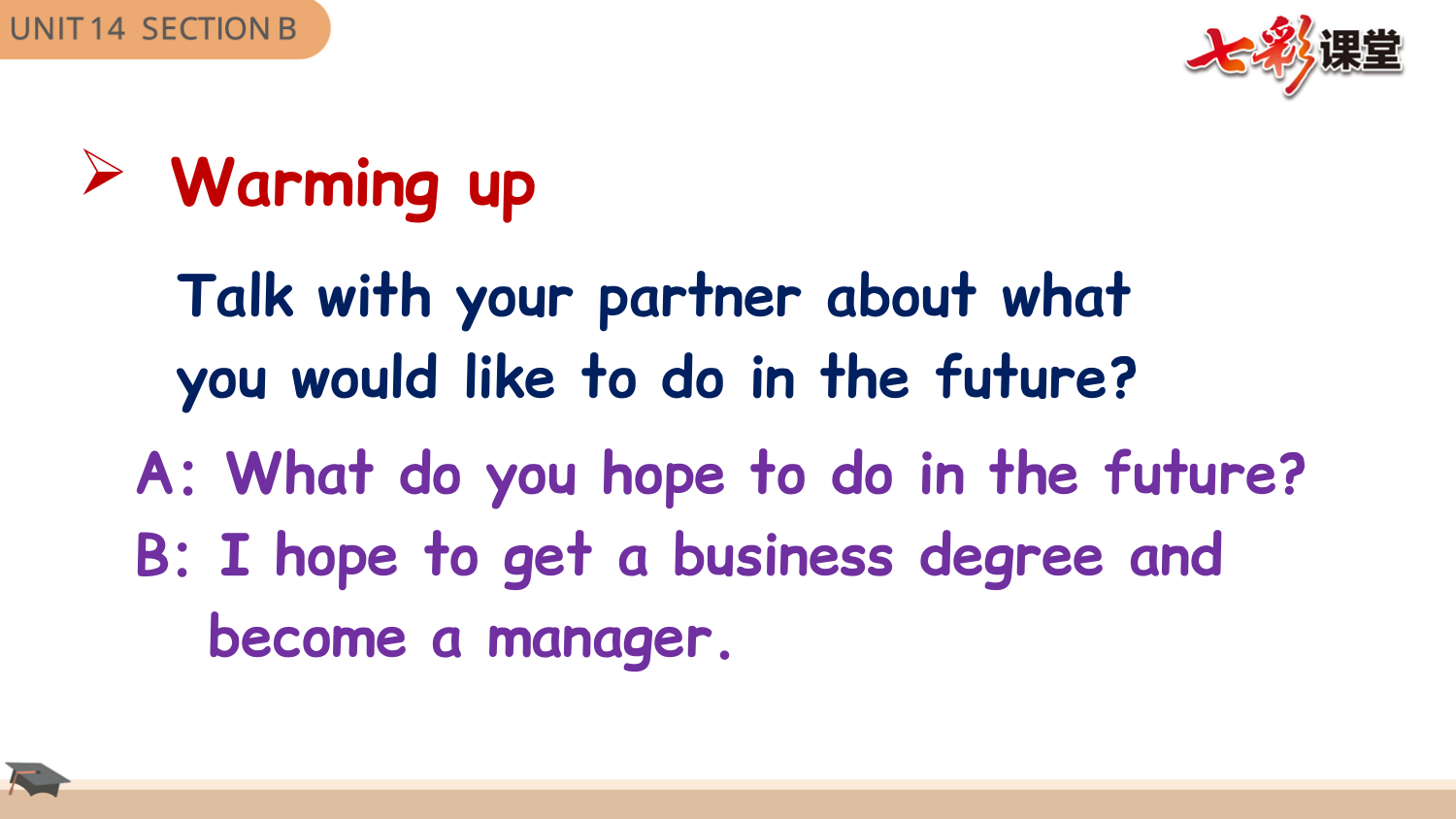

Warming up
Talk with your partner about what
you would like to do in the future?
A: What do you hope to do in the future?
B: I hope to get a business degree and
   become a manager.